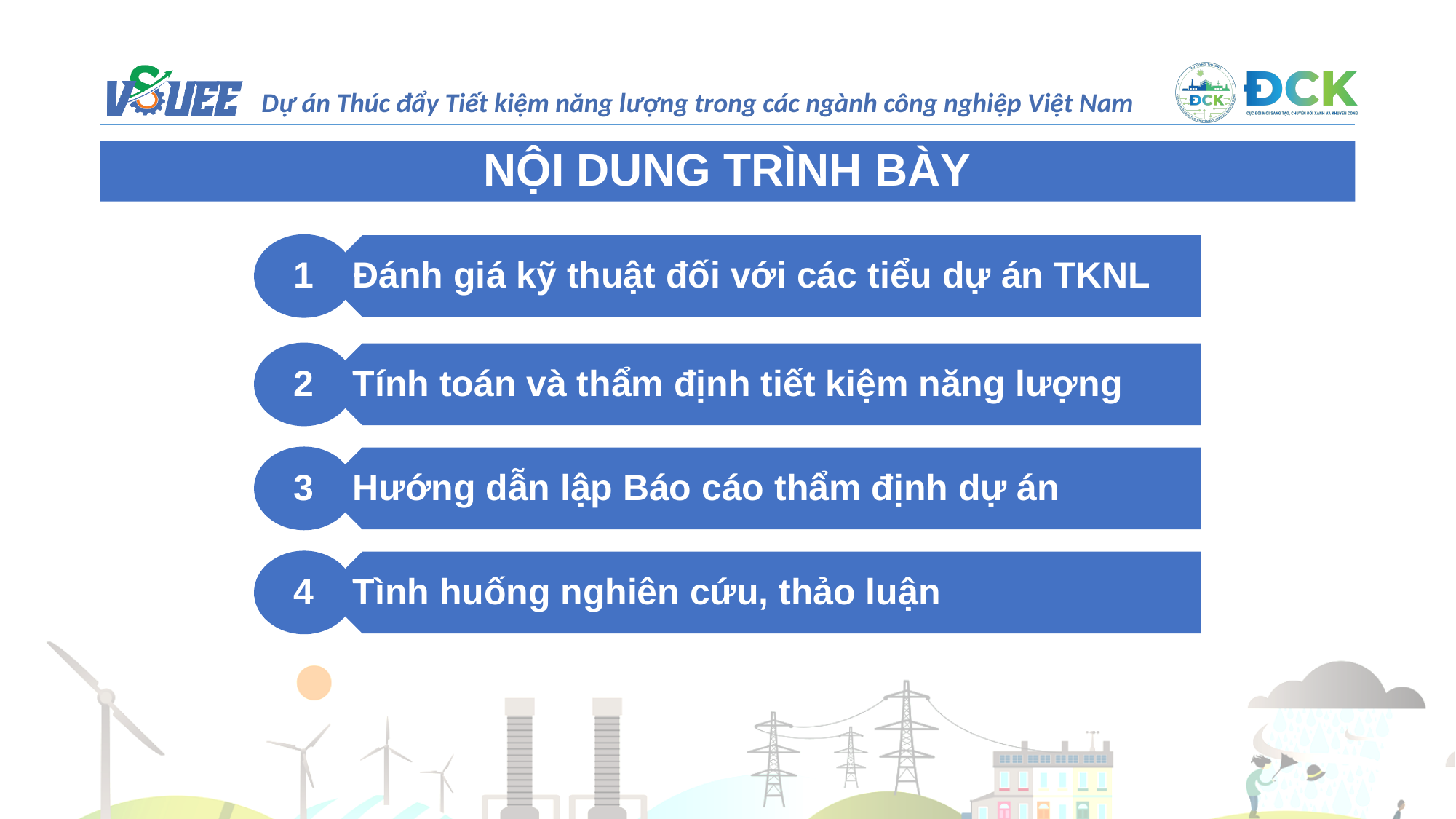

NỘI DUNG TRÌNH BÀY
1
Đánh giá kỹ thuật đối với các tiểu dự án TKNL
2
Tính toán và thẩm định tiết kiệm năng lượng
3
Hướng dẫn lập Báo cáo thẩm định dự án
4
Tình huống nghiên cứu, thảo luận